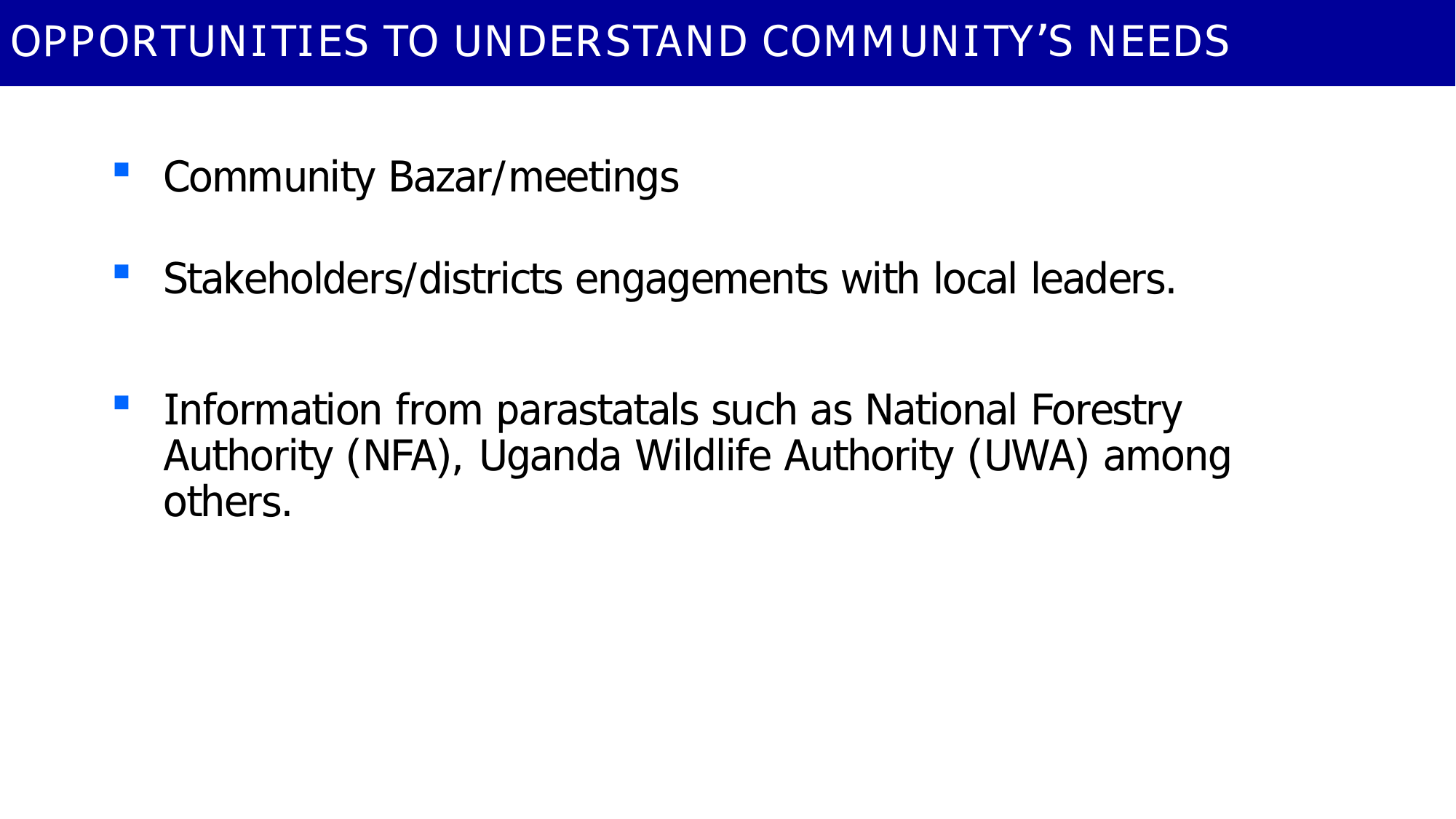

# OPPORTUNITIES TO UNDERSTAND COMMUNITY’S NEEDS
Community Bazar/meetings

Stakeholders/districts engagements with local leaders.

Information from parastatals such as National Forestry Authority (NFA), Uganda Wildlife Authority (UWA) among others.